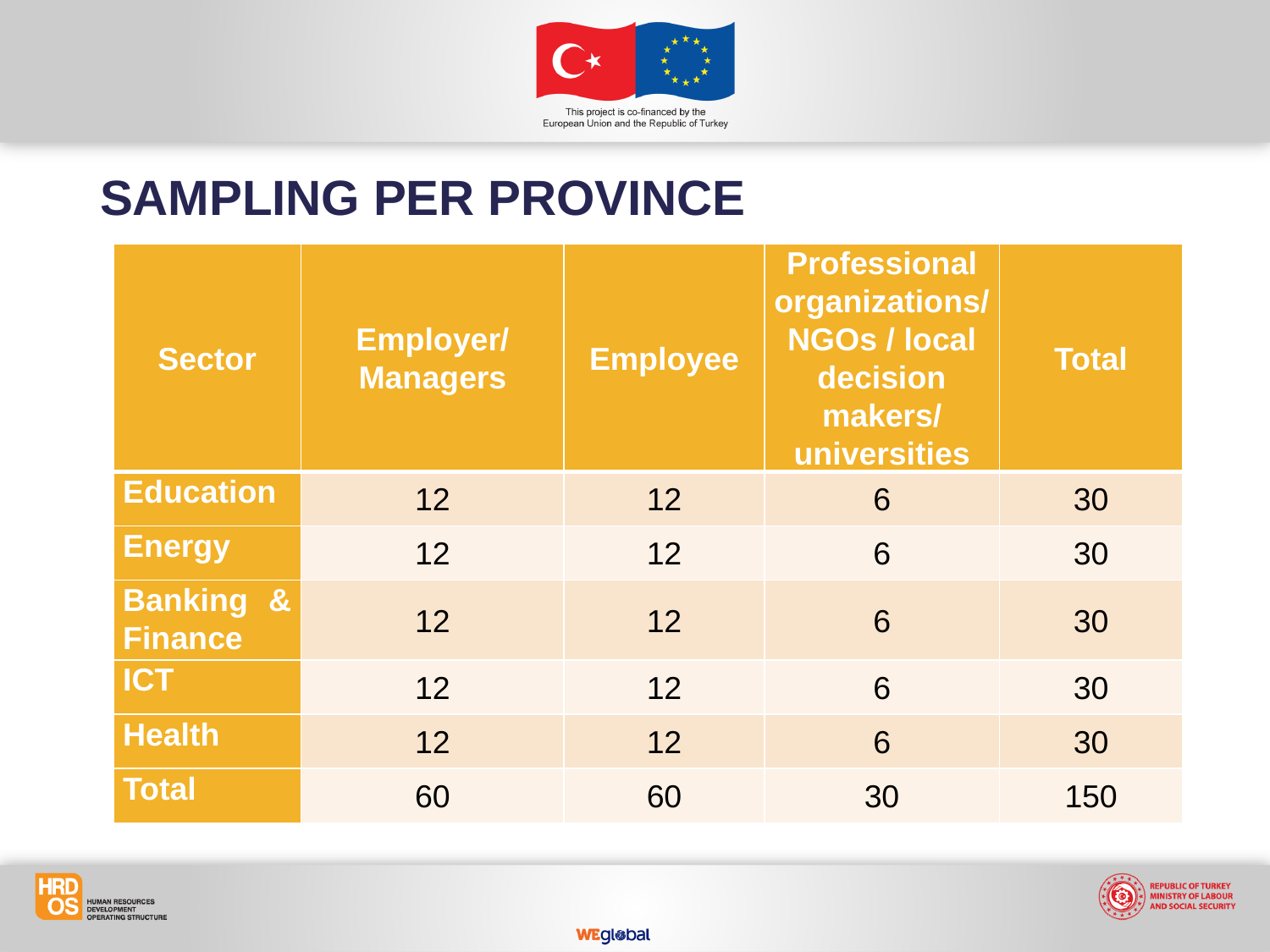

SAMPLING PER PROVINCE

| Sector | Employer/ Managers | Employee | Professional organizations/ NGOs / local decision makers/ universities | Total |
| --- | --- | --- | --- | --- |
| Education | 12 | 12 | 6 | 30 |
| Energy | 12 | 12 | 6 | 30 |
| Banking & Finance | 12 | 12 | 6 | 30 |
| ICT | 12 | 12 | 6 | 30 |
| Health | 12 | 12 | 6 | 30 |
| Total | 60 | 60 | 30 | 150 |